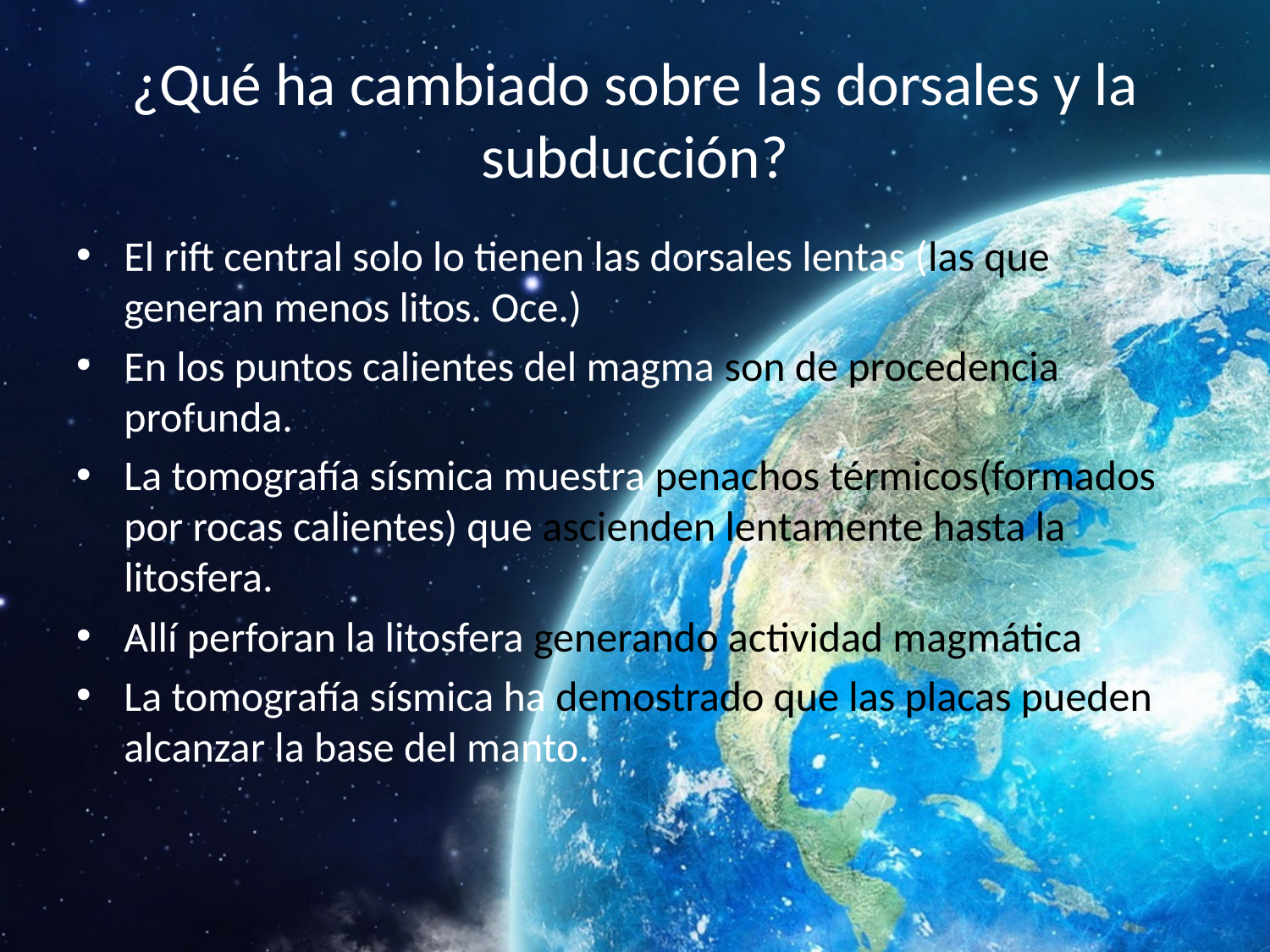

# ¿Qué ha cambiado sobre las dorsales y la subducción?
El rift central solo lo tienen las dorsales lentas (las que generan menos litos. Oce.)
En los puntos calientes del magma son de procedencia profunda.
La tomografía sísmica muestra penachos térmicos(formados por rocas calientes) que ascienden lentamente hasta la litosfera.
Allí perforan la litosfera generando actividad magmática .
La tomografía sísmica ha demostrado que las placas pueden alcanzar la base del manto.